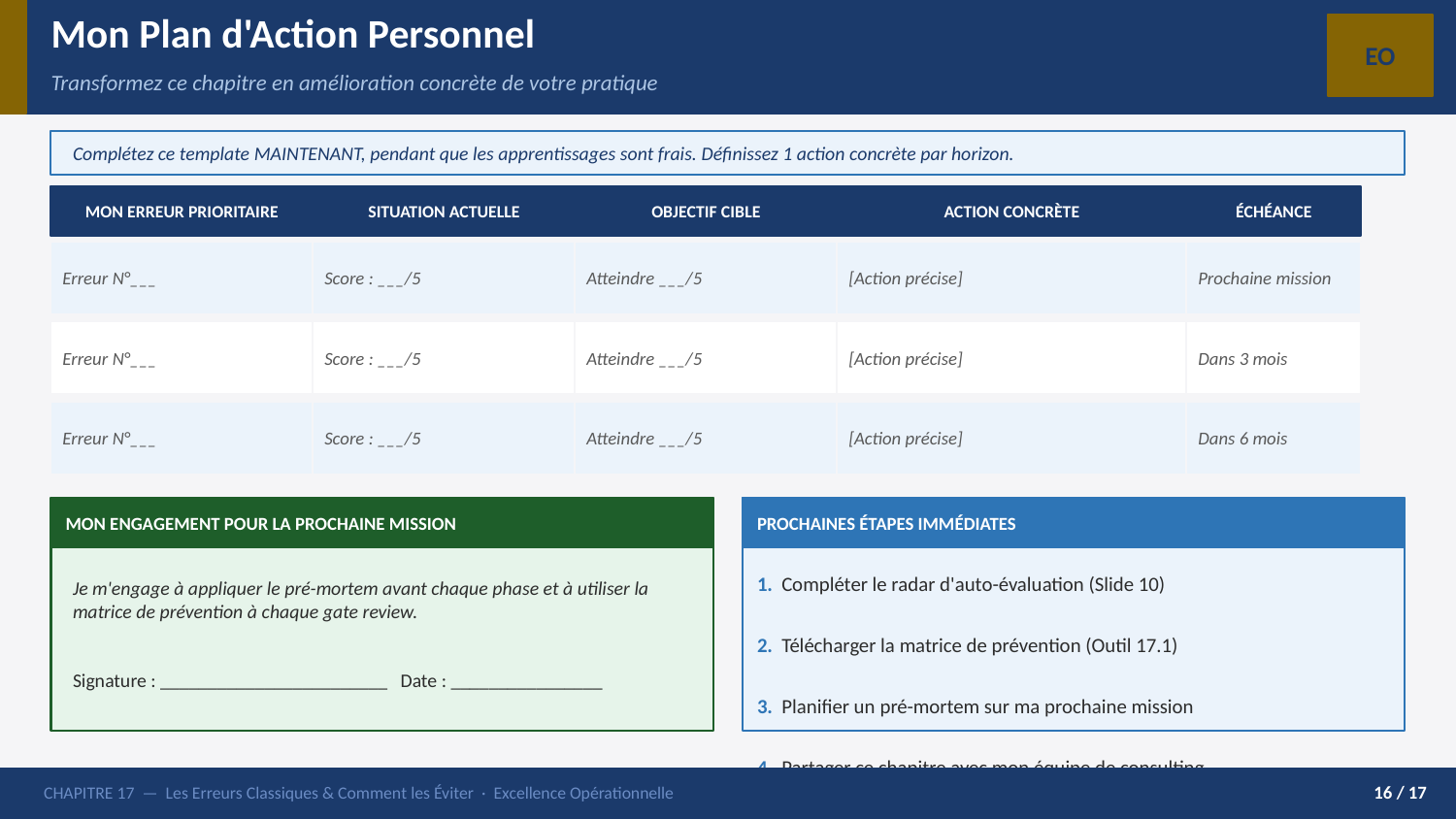

Mon Plan d'Action Personnel

EO
Transformez ce chapitre en amélioration concrète de votre pratique

Complétez ce template MAINTENANT, pendant que les apprentissages sont frais. Définissez 1 action concrète par horizon.

MON ERREUR PRIORITAIRE
SITUATION ACTUELLE
OBJECTIF CIBLE
ACTION CONCRÈTE
ÉCHÉANCE

Erreur N°___
Score : ___/5
Atteindre ___/5
[Action précise]
Prochaine mission

Erreur N°___
Score : ___/5
Atteindre ___/5
[Action précise]
Dans 3 mois

Erreur N°___
Score : ___/5
Atteindre ___/5
[Action précise]
Dans 6 mois

MON ENGAGEMENT POUR LA PROCHAINE MISSION
PROCHAINES ÉTAPES IMMÉDIATES
Je m'engage à appliquer le pré-mortem avant chaque phase et à utiliser la matrice de prévention à chaque gate review.
1.  Compléter le radar d'auto-évaluation (Slide 10)
2.  Télécharger la matrice de prévention (Outil 17.1)
Signature : ________________________   Date : ________________
3.  Planifier un pré-mortem sur ma prochaine mission
4.  Partager ce chapitre avec mon équipe de consulting

CHAPITRE 17  —  Les Erreurs Classiques & Comment les Éviter  ·  Excellence Opérationnelle
16 / 17